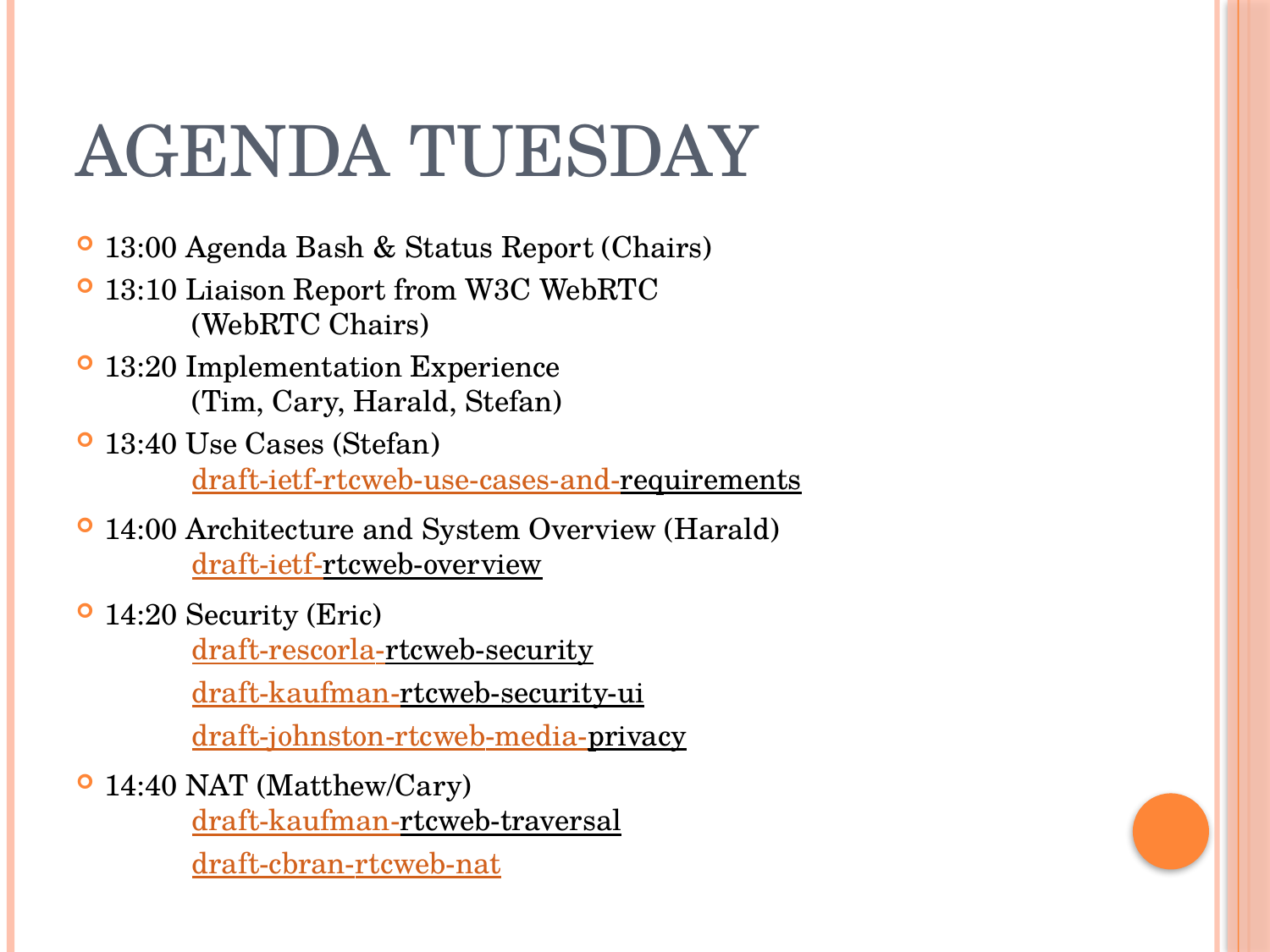

# Agenda Tuesday
13:00 Agenda Bash & Status Report (Chairs)
13:10 Liaison Report from W3C WebRTC
	(WebRTC Chairs)
13:20 Implementation Experience
	(Tim, Cary, Harald, Stefan)
13:40 Use Cases (Stefan)
	draft-ietf-rtcweb-use-cases-and-requirements
14:00 Architecture and System Overview (Harald)
	draft-ietf-rtcweb-overview
14:20 Security (Eric)
	draft-rescorla-rtcweb-security
	draft-kaufman-rtcweb-security-ui
	draft-johnston-rtcweb-media-privacy
14:40 NAT (Matthew/Cary)
	draft-kaufman-rtcweb-traversal
	draft-cbran-rtcweb-nat